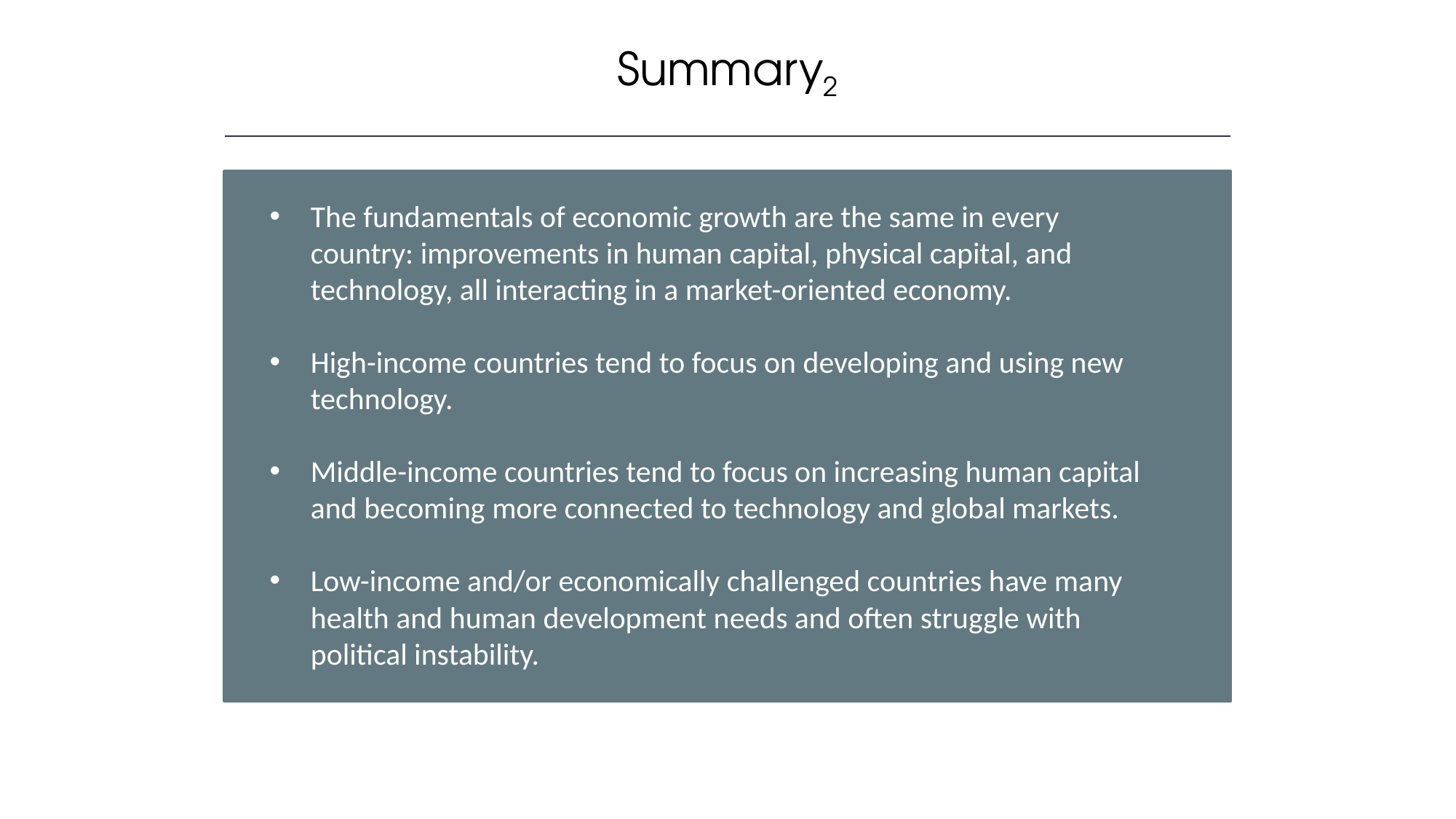

Summary2

The fundamentals of economic growth are the same in every country: improvements in human capital, physical capital, and technology, all interacting in a market-oriented economy.

High-income countries tend to focus on developing and using new technology.

Middle-income countries tend to focus on increasing human capital and becoming more connected to technology and global markets.

Low-income and/or economically challenged countries have many health and human development needs and often struggle with political instability.
HAWKES LEARNING